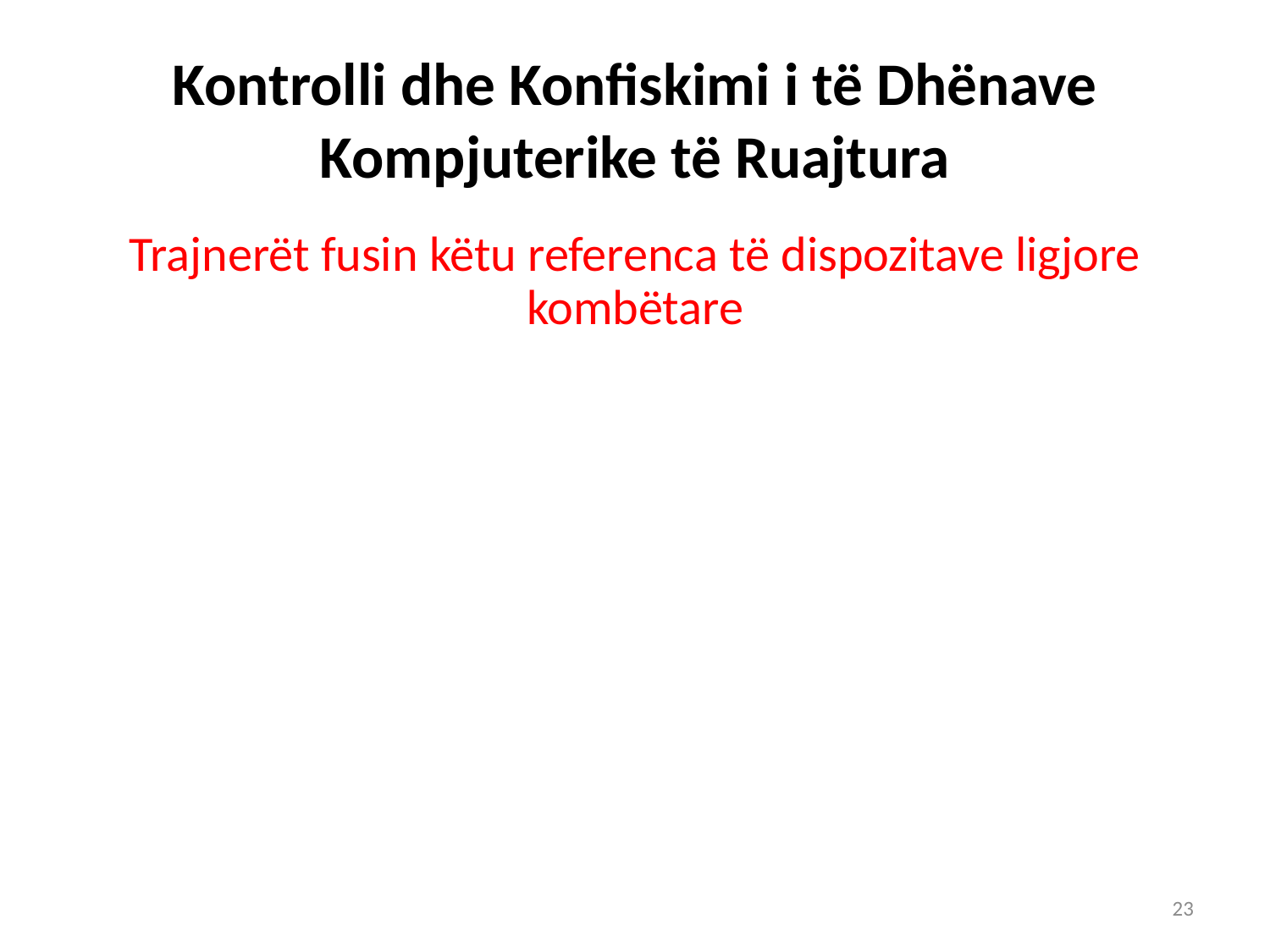

# Kontrolli dhe Konfiskimi i të Dhënave Kompjuterike të Ruajtura
Trajnerët fusin këtu referenca të dispozitave ligjore kombëtare
23